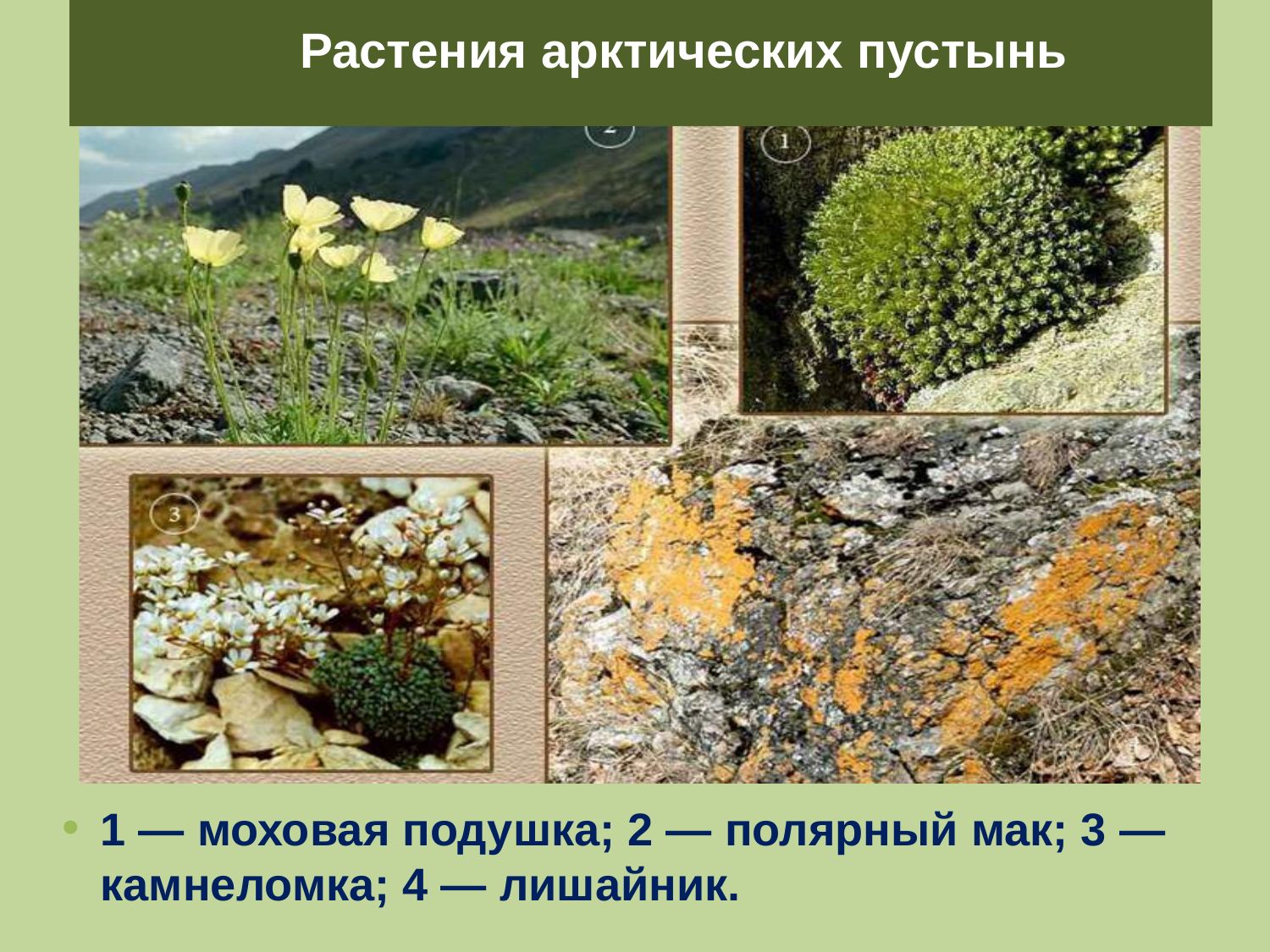

# Растения арктических пустынь

1 — моховая подушка; 2 — полярный мак; 3 — камнеломка; 4 — лишайник.